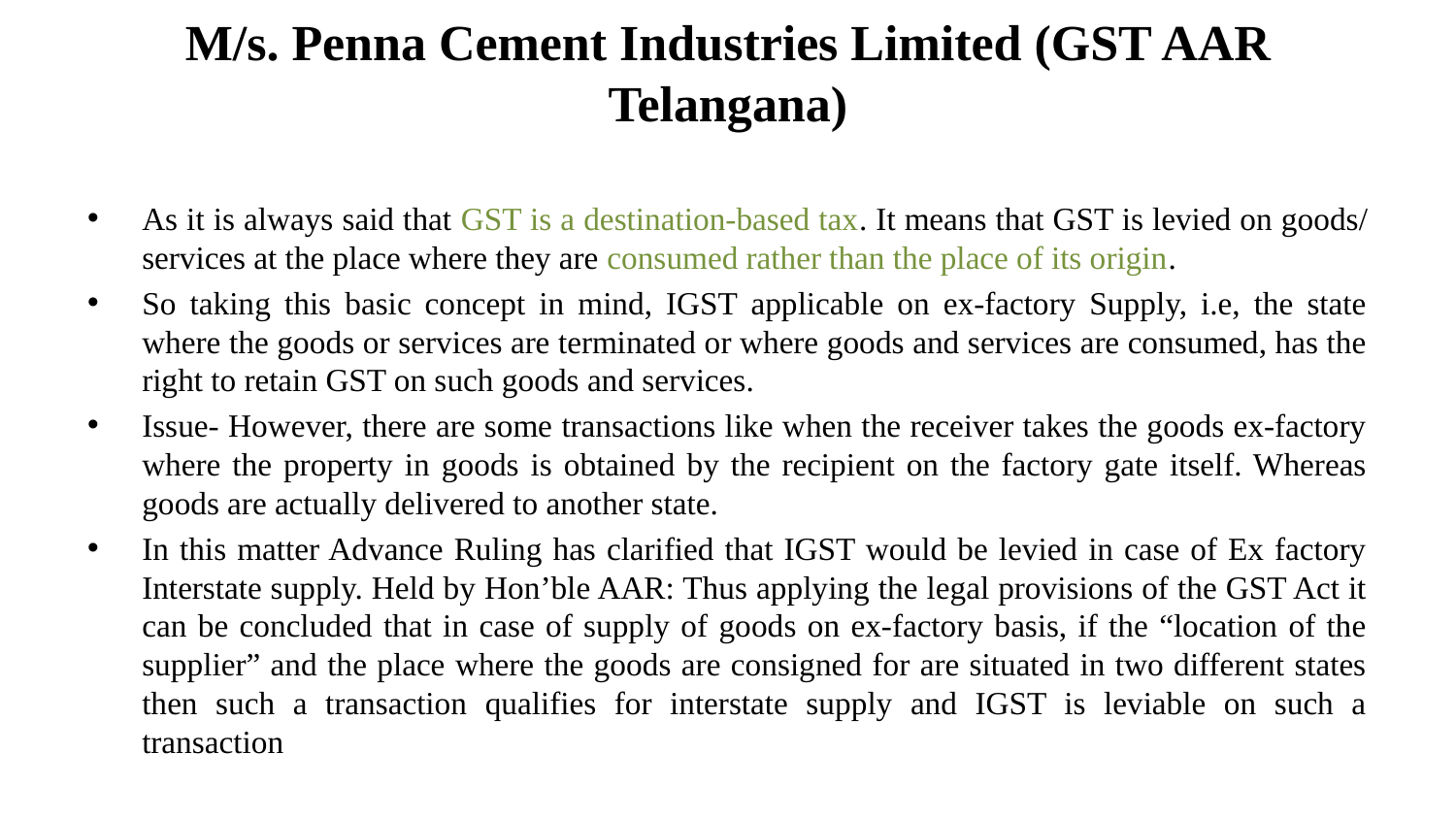

# M/s. Penna Cement Industries Limited (GST AAR Telangana)
As it is always said that GST is a destination-based tax. It means that GST is levied on goods/ services at the place where they are consumed rather than the place of its origin.
So taking this basic concept in mind, IGST applicable on ex-factory Supply, i.e, the state where the goods or services are terminated or where goods and services are consumed, has the right to retain GST on such goods and services.
Issue- However, there are some transactions like when the receiver takes the goods ex-factory where the property in goods is obtained by the recipient on the factory gate itself. Whereas goods are actually delivered to another state.
In this matter Advance Ruling has clarified that IGST would be levied in case of Ex factory Interstate supply. Held by Hon’ble AAR: Thus applying the legal provisions of the GST Act it can be concluded that in case of supply of goods on ex-factory basis, if the “location of the supplier” and the place where the goods are consigned for are situated in two different states then such a transaction qualifies for interstate supply and IGST is leviable on such a transaction